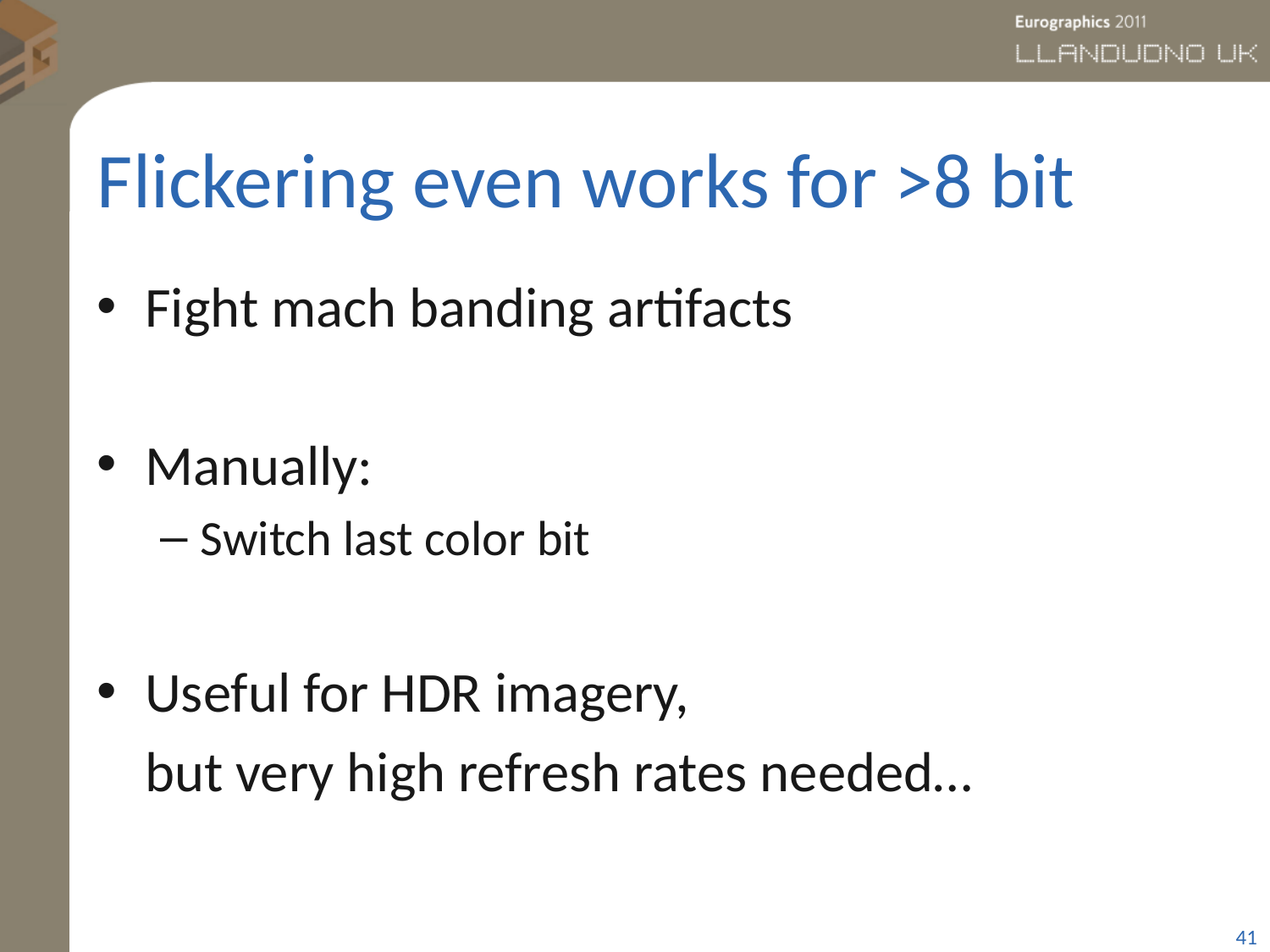

# Flickering even works for >8 bit
Fight mach banding artifacts

Manually:
Switch last color bit

Useful for HDR imagery,
	but very high refresh rates needed…

41